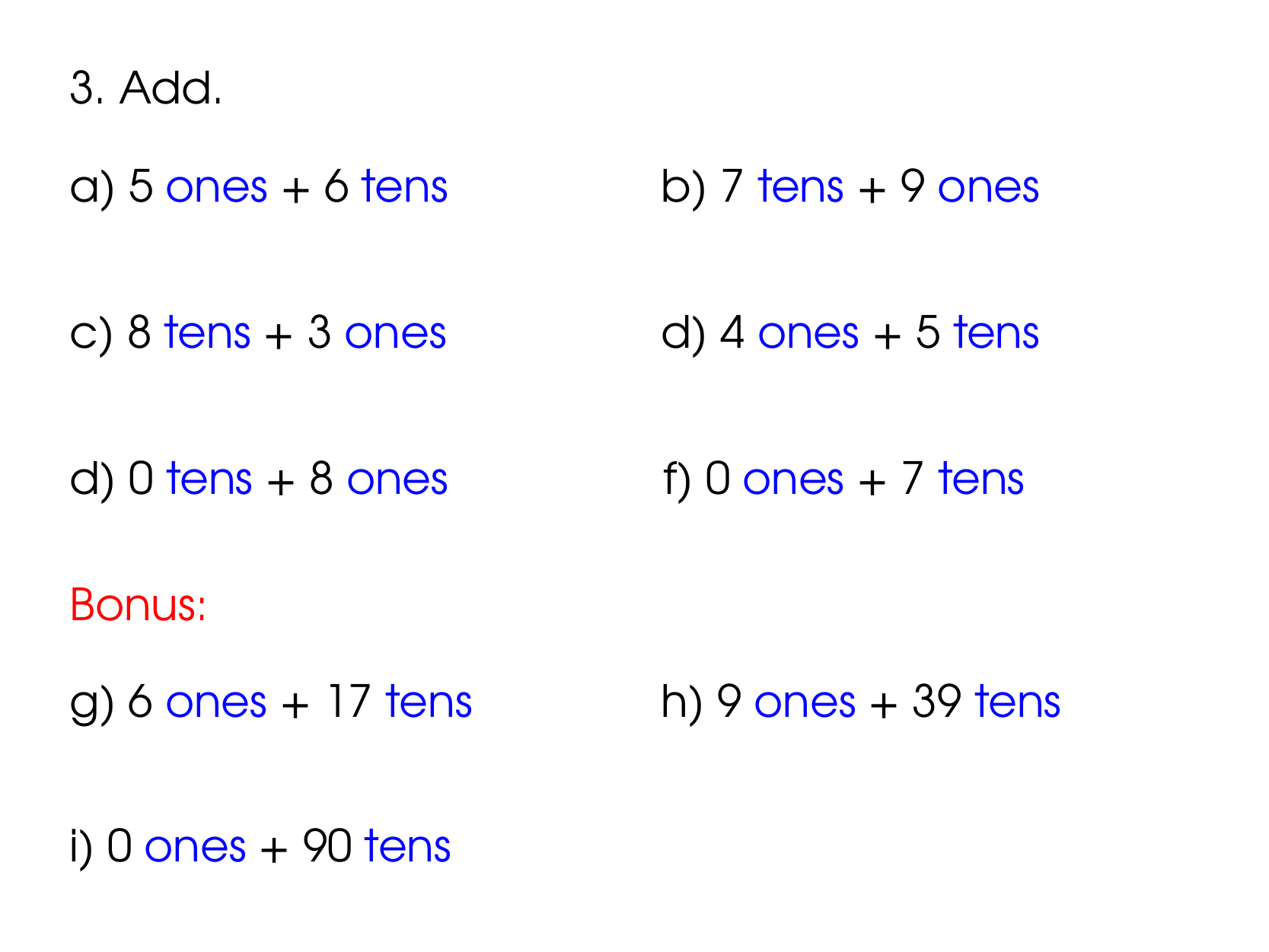

3. Add.
a) 5 ones + 6 tens
b) 7 tens + 9 ones
c) 8 tens + 3 ones
d) 4 ones + 5 tens
d) 0 tens + 8 ones
f) 0 ones + 7 tens
Bonus:
g) 6 ones + 17 tens
h) 9 ones + 39 tens
i) 0 ones + 90 tens